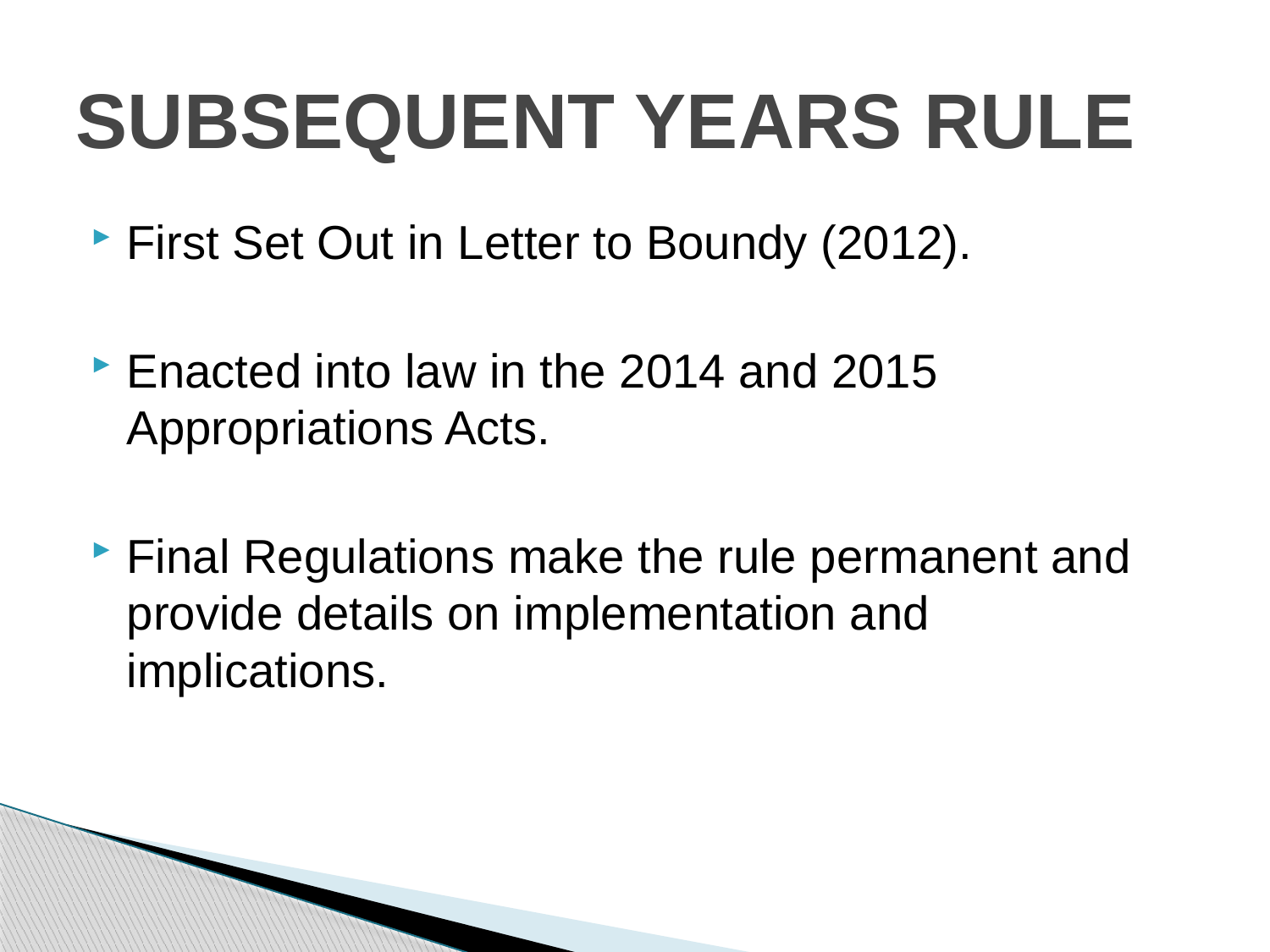

# SUBSEQUENT YEARS RULE
First Set Out in Letter to Boundy (2012).

Enacted into law in the 2014 and 2015 Appropriations Acts.

Final Regulations make the rule permanent and provide details on implementation and implications.